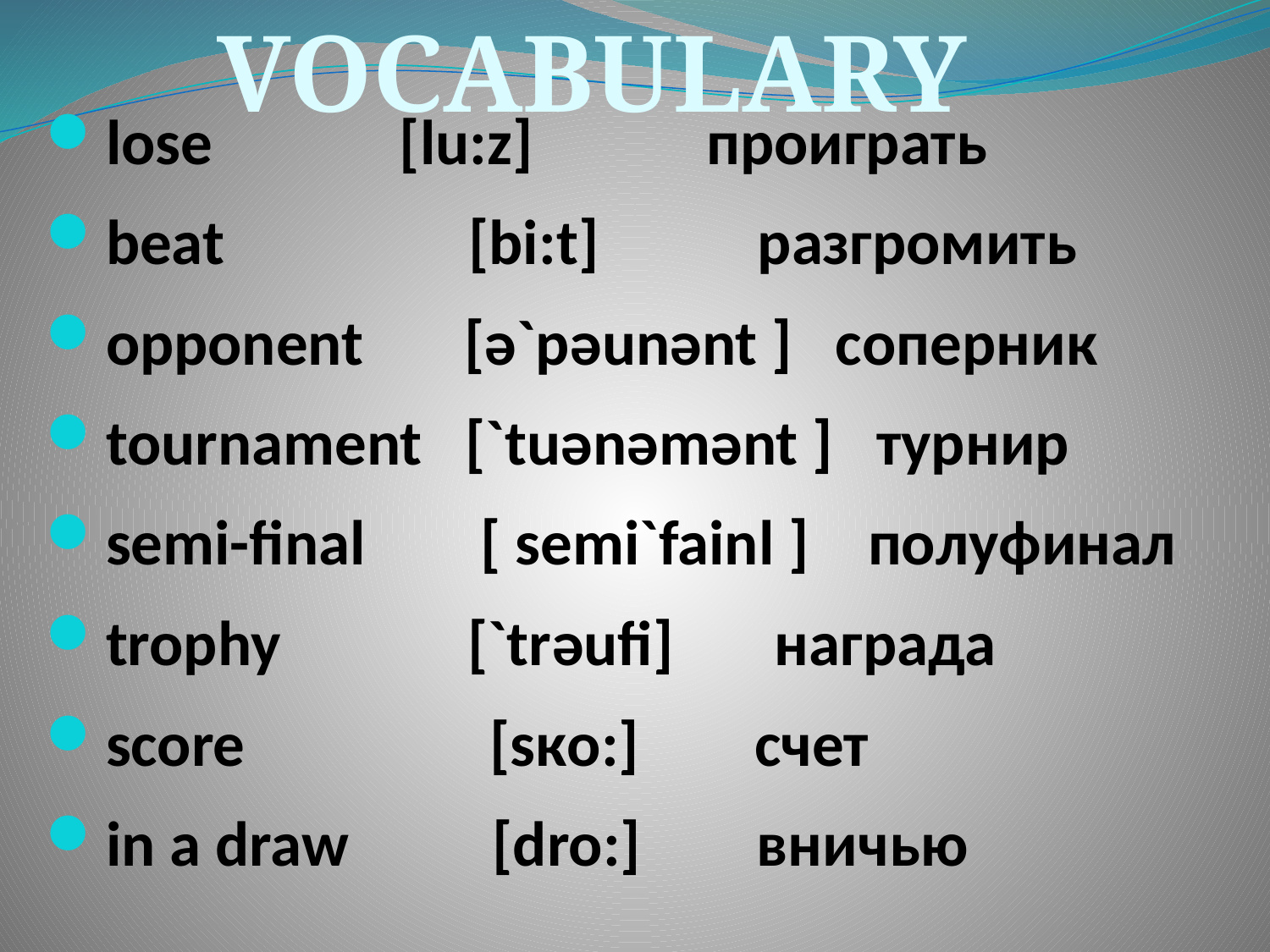

VOCABULARY
lose             [lu:z]            проиграть
beat                 [bi:t]           разгромить
opponent       [ə`pəunənt ]   соперник
tournament   [`tuənəmənt ]   турнир
semi-final        [ semi`fainl ]    полуфинал
trophy             [`trəufi]       награда
score                 [sкo:]        счет
in a draw          [dro:]        вничью